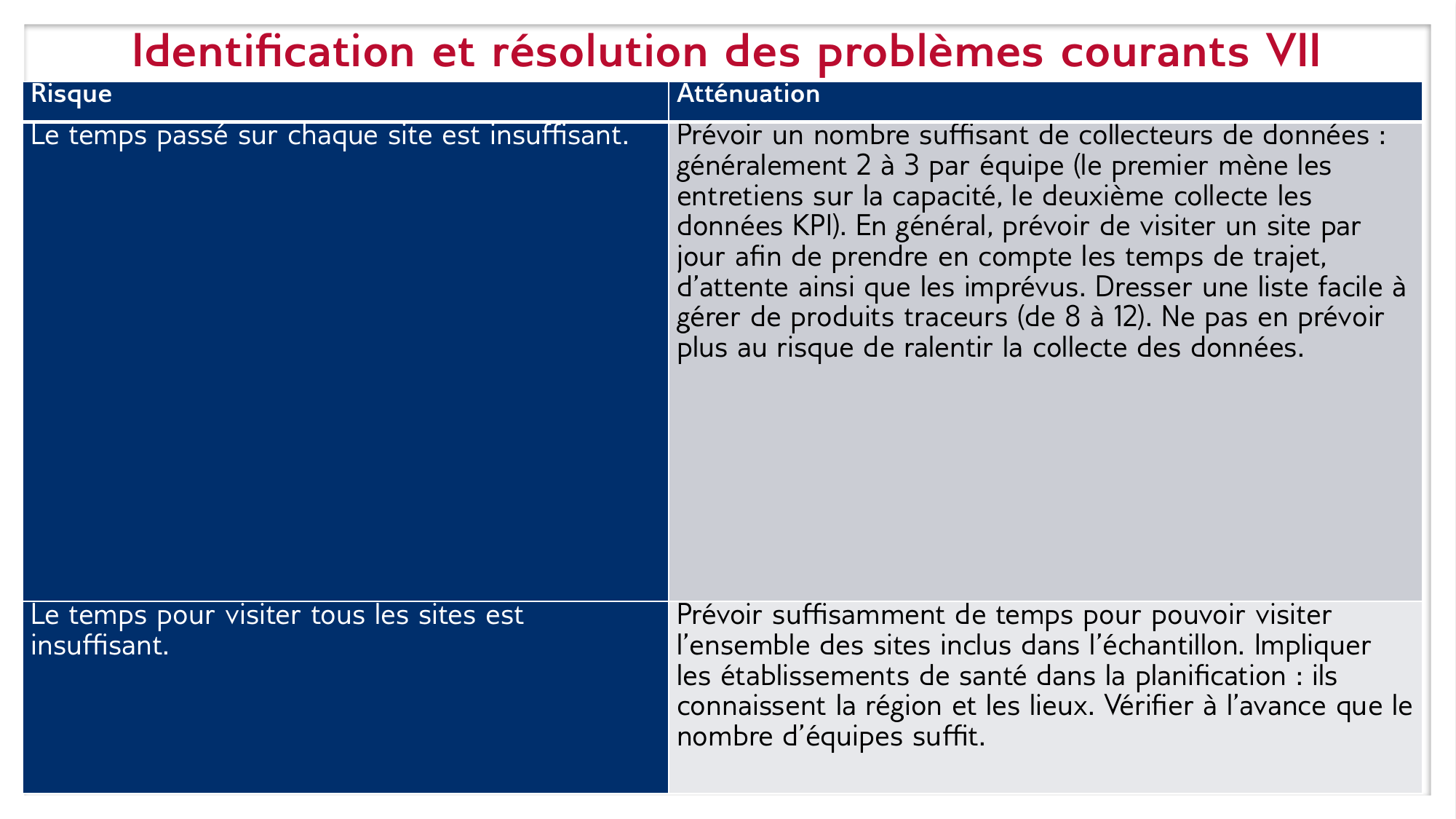

4/11/2019
                    INSÉRER LE PIED DE PAGE ICI
12
# Identification et résolution des problèmes courants VII
| Risque | Atténuation |
| --- | --- |
| Le temps passé sur chaque site est insuffisant. | Prévoir un nombre suffisant de collecteurs de données : généralement 2 à 3 par équipe (le premier mène les entretiens sur la capacité, le deuxième collecte les données KPI). En général, prévoir de visiter un site par jour afin de prendre en compte les temps de trajet, d’attente ainsi que les imprévus. Dresser une liste facile à gérer de produits traceurs (de 8 à 12). Ne pas en prévoir plus au risque de ralentir la collecte des données. |
| Le temps pour visiter tous les sites est insuffisant. | Prévoir suffisamment de temps pour pouvoir visiter l’ensemble des sites inclus dans l’échantillon. Impliquer les établissements de santé dans la planification : ils connaissent la région et les lieux. Vérifier à l’avance que le nombre d’équipes suffit. |